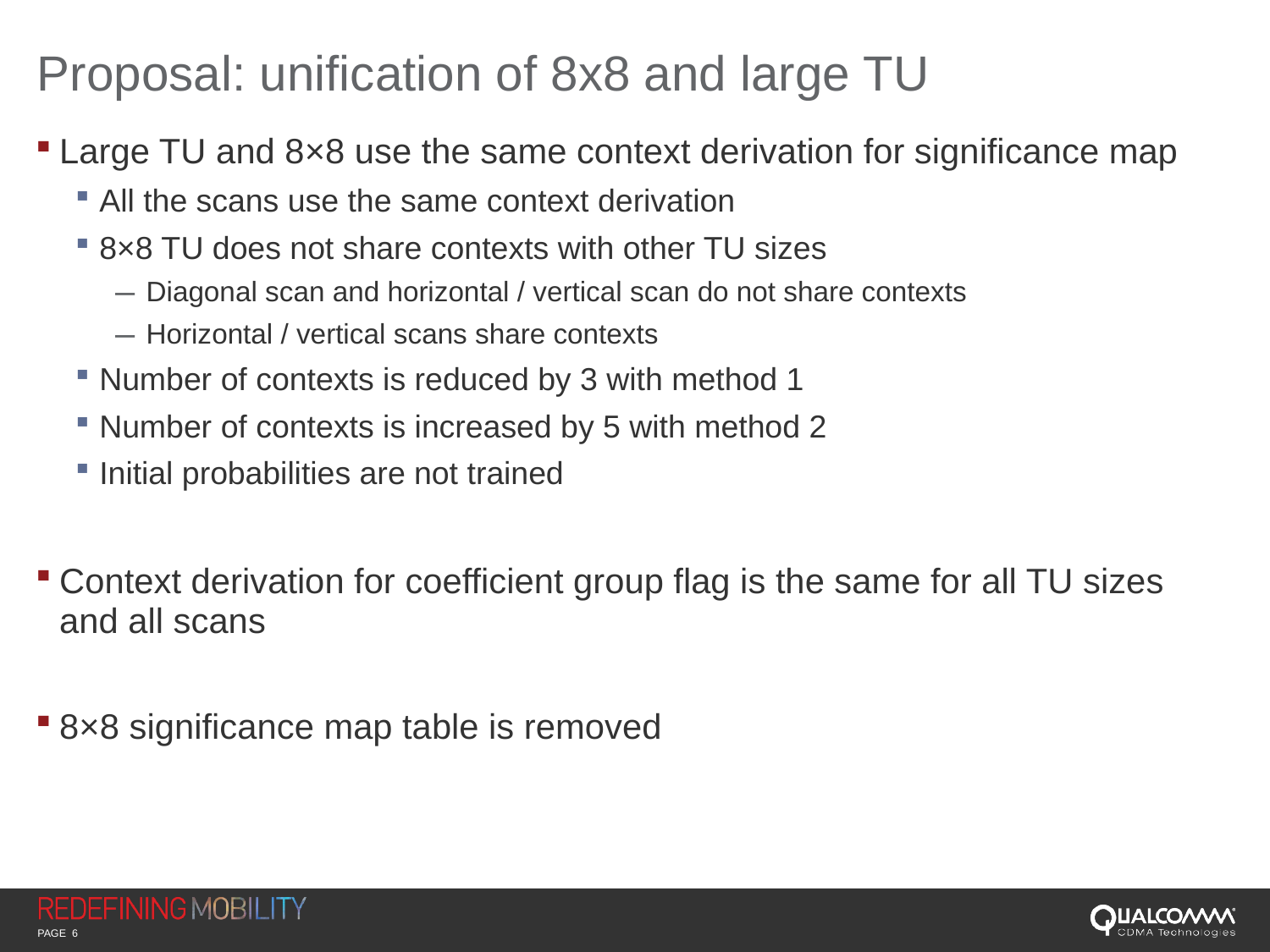

# Proposal: unification of 8x8 and large TU
Large TU and 8×8 use the same context derivation for significance map
All the scans use the same context derivation
8×8 TU does not share contexts with other TU sizes
Diagonal scan and horizontal / vertical scan do not share contexts
Horizontal / vertical scans share contexts
Number of contexts is reduced by 3 with method 1
Number of contexts is increased by 5 with method 2
Initial probabilities are not trained

Context derivation for coefficient group flag is the same for all TU sizes and all scans

8×8 significance map table is removed